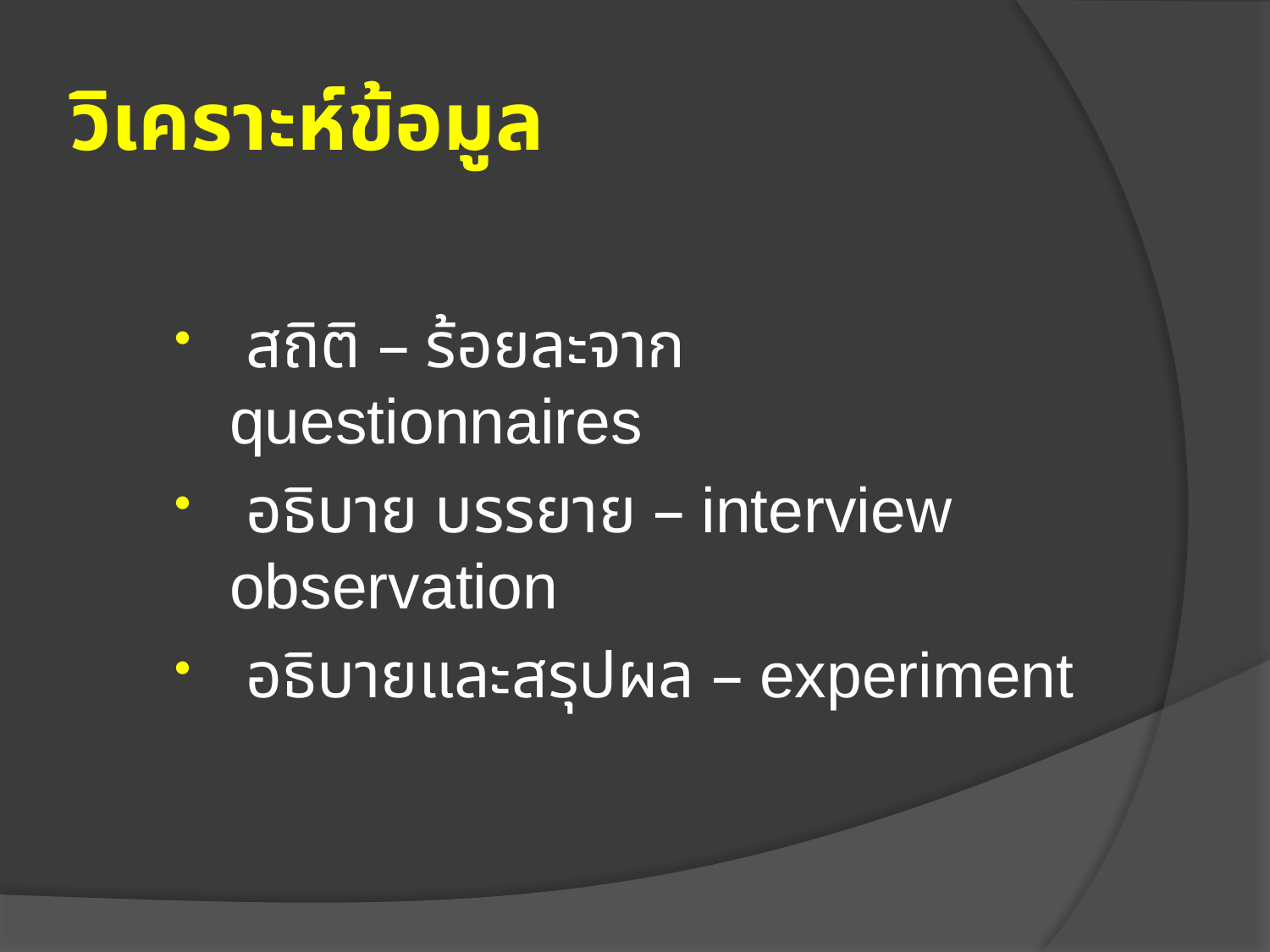

# วิเคราะห์ข้อมูล

 สถิติ – ร้อยละจาก questionnaires
 อธิบาย บรรยาย – interview  observation
 อธิบายและสรุปผล – experiment